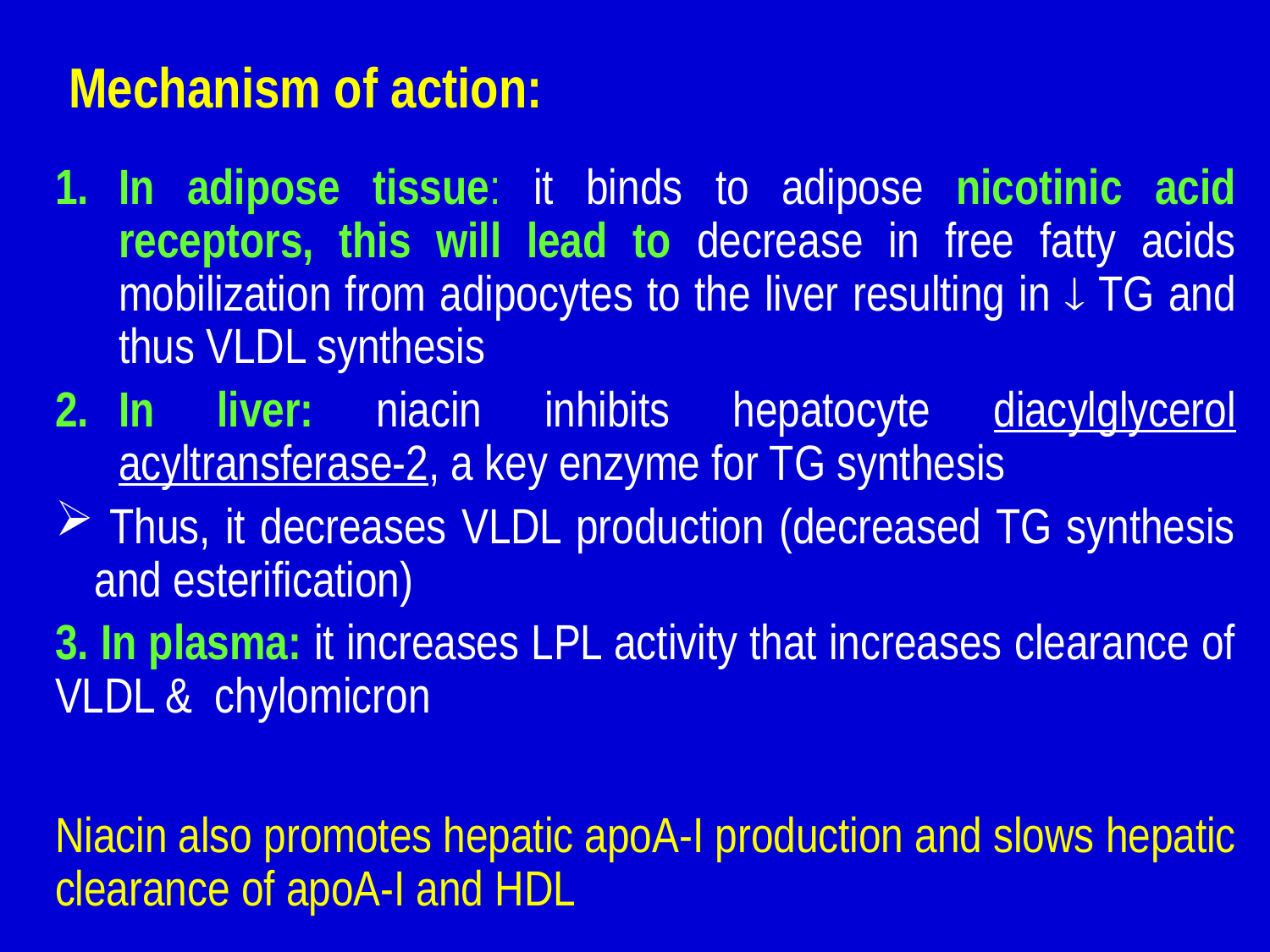

Mechanism of action:

In adipose tissue: it binds to adipose nicotinic acid receptors, this will lead to decrease in free fatty acids mobilization from adipocytes to the liver resulting in ↓ TG and thus VLDL synthesis
In liver: niacin inhibits hepatocyte diacylglycerol acyltransferase-2, a key enzyme for TG synthesis
 Thus, it decreases VLDL production (decreased TG synthesis and esterification)
3. In plasma: it increases LPL activity that increases clearance of VLDL &  chylomicron

Niacin also promotes hepatic apoA-I production and slows hepatic clearance of apoA-I and HDL